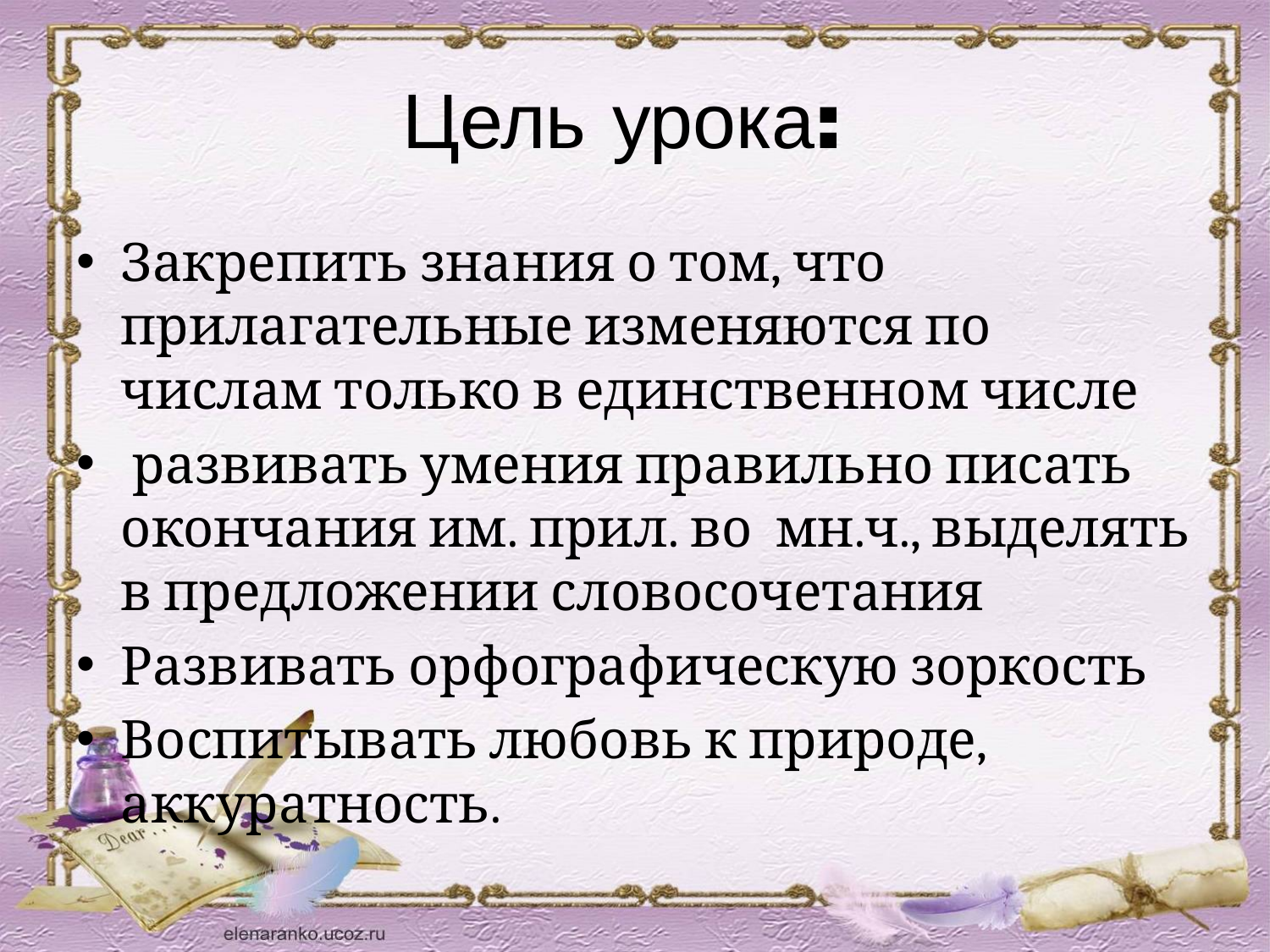

# Цель урока:
Закрепить знания о том, что прилагательные изменяются по  числам только в единственном числе
 развивать умения правильно писать окончания им. прил. во  мн.ч., выделять в предложении словосочетания
Развивать орфографическую зоркость
Воспитывать любовь к природе, аккуратность.